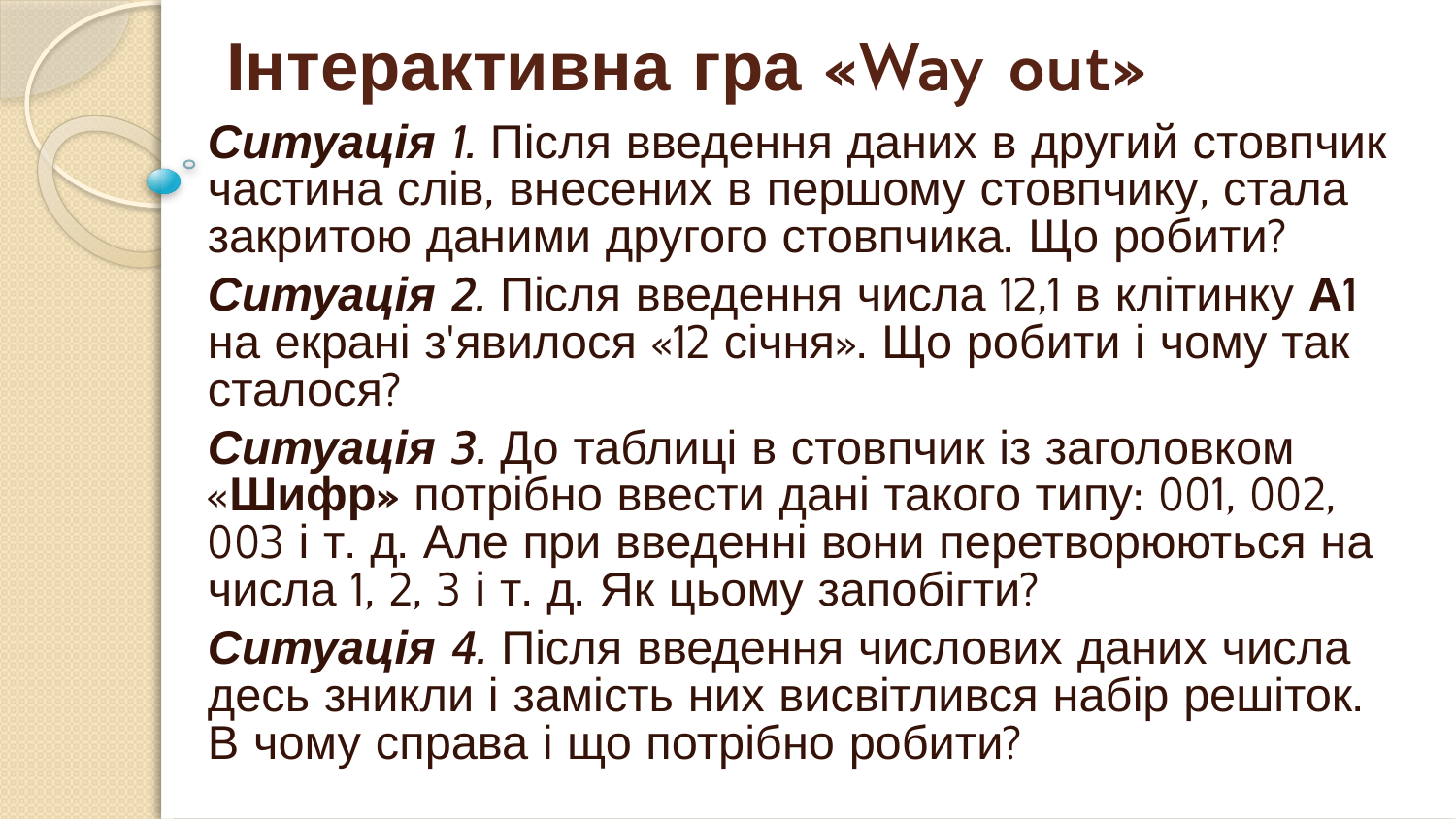

# Інтерактивна гра «Way out»
Ситуація 1. Після введення даних в другий стовпчик частина слів, внесених в першому стовпчику, стала закритою даними другого стовпчика. Що робити?
Ситуація 2. Після введення числа 12,1 в клітинку А1 на екрані з'явилося «12 січня». Що робити і чому так сталося?
Ситуація 3. До таблиці в стовпчик із заголовком «Шифр» потрібно ввести дані такого типу: 001, 002, 003 і т. д. Але при введенні вони перетворюються на числа 1, 2, 3 і т. д. Як цьому запобігти?
Ситуація 4. Після введення числових даних числа десь зникли і замість них висвітлився набір решіток. В чому справа і що потрібно робити?